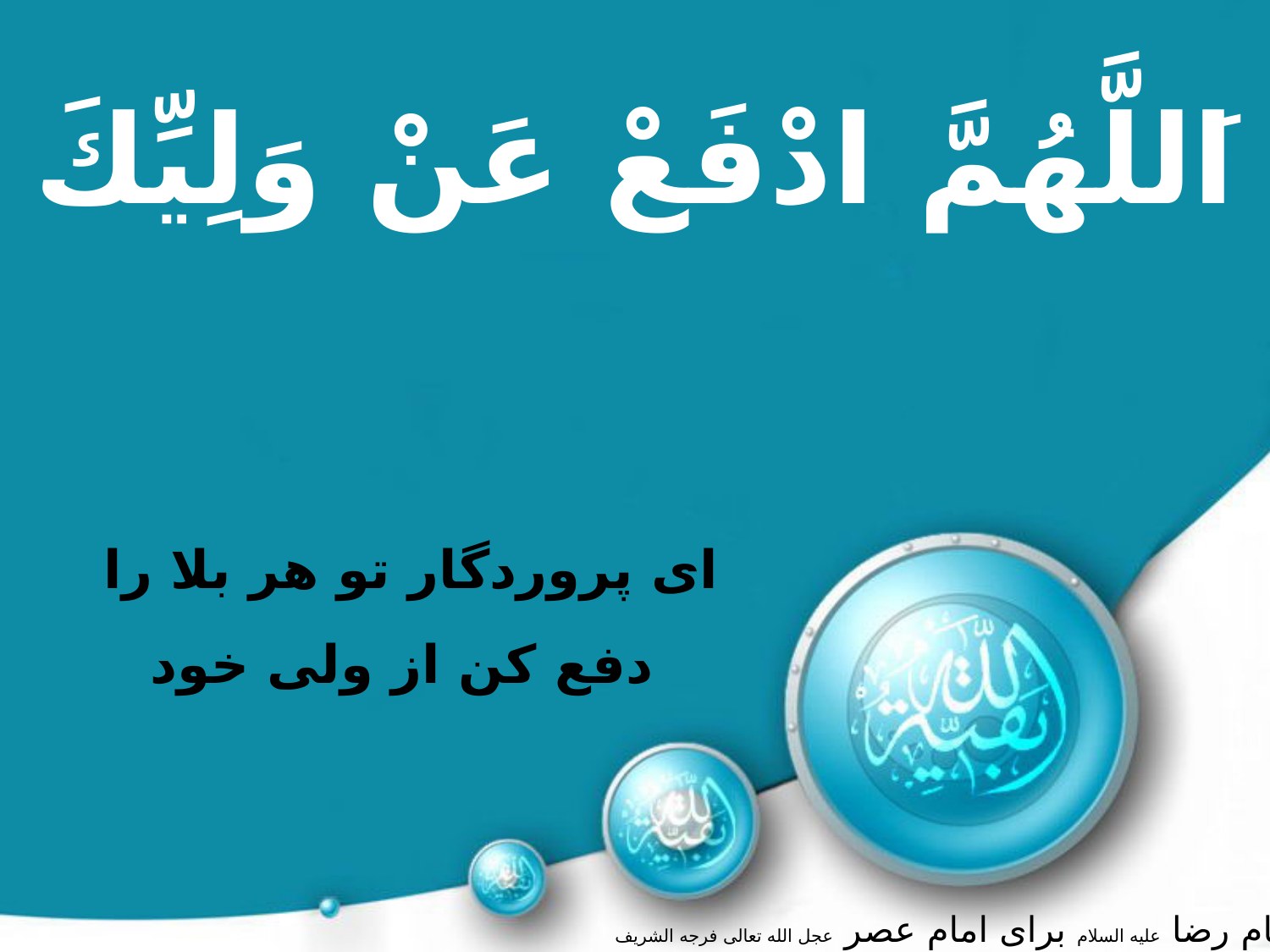

اَللَّهُمَّ ادْفَعْ عَنْ وَلِيِّكَ
اى پروردگار تو هر بلا را
دفع كن از ولى خود